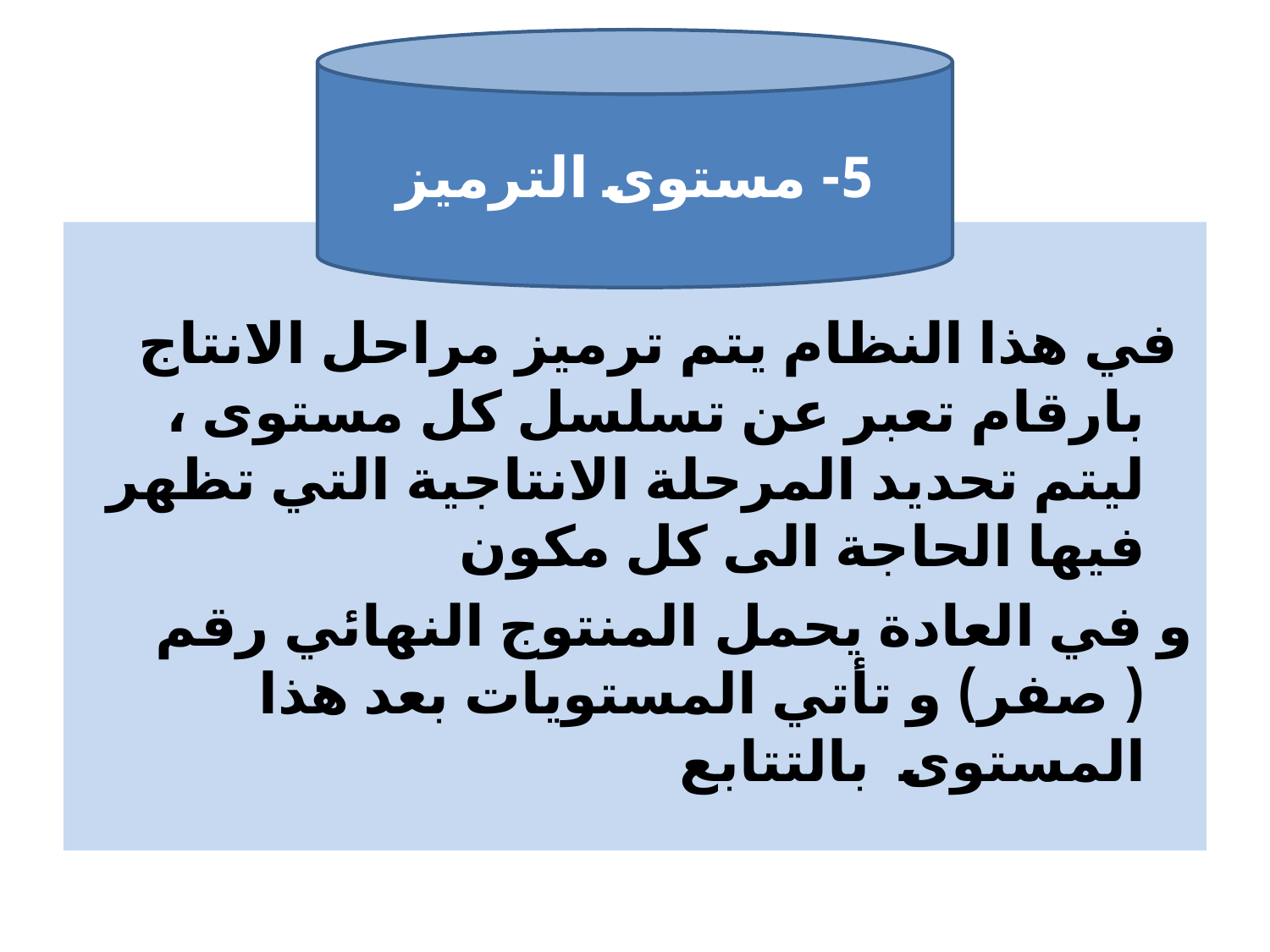

5- مستوى الترميز
#

 في هذا النظام يتم ترميز مراحل الانتاج بارقام تعبر عن تسلسل كل مستوى ، ليتم تحديد المرحلة الانتاجية التي تظهر فيها الحاجة الى كل مكون
و في العادة يحمل المنتوج النهائي رقم ( صفر) و تأتي المستويات بعد هذا المستوى  بالتتابع